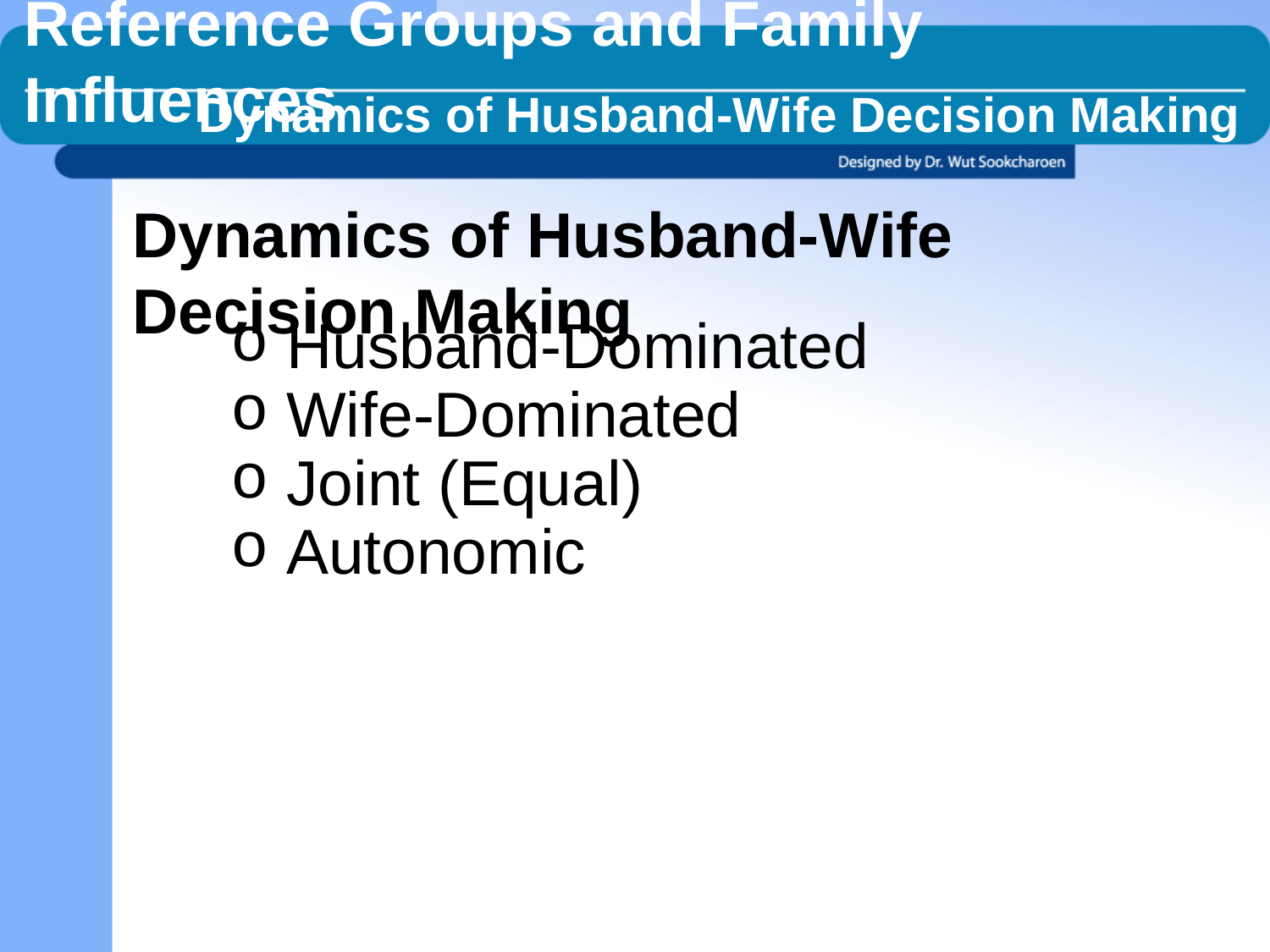

Reference Groups and Family Influences
Dynamics of Husband-Wife Decision Making
Dynamics of Husband-Wife Decision Making
 Husband-Dominated
 Wife-Dominated
 Joint (Equal)
 Autonomic